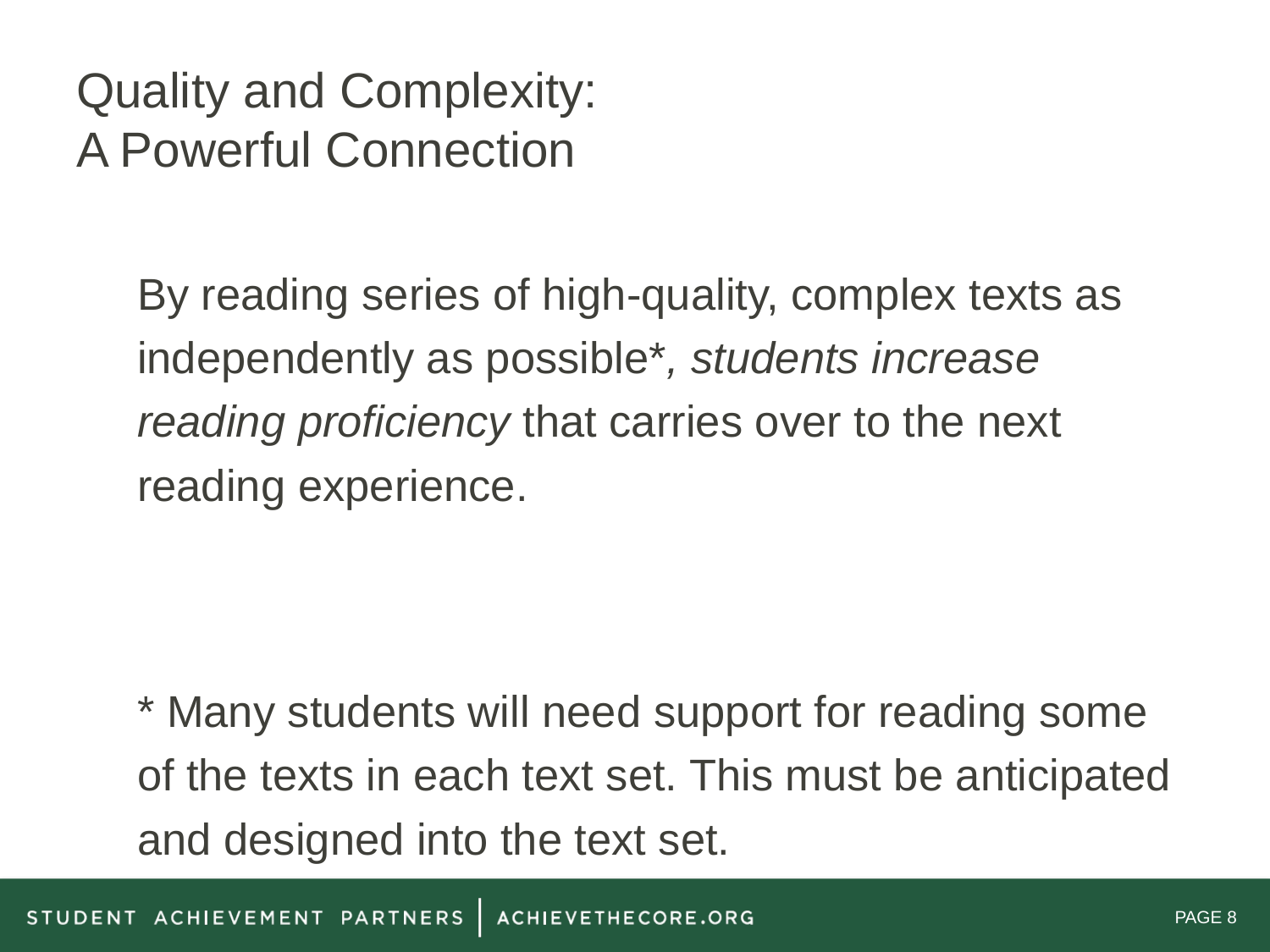

# Quality and Complexity: A Powerful Connection
By reading series of high-quality, complex texts as independently as possible*, students increase reading proficiency that carries over to the next reading experience.

* Many students will need support for reading some of the texts in each text set. This must be anticipated and designed into the text set.